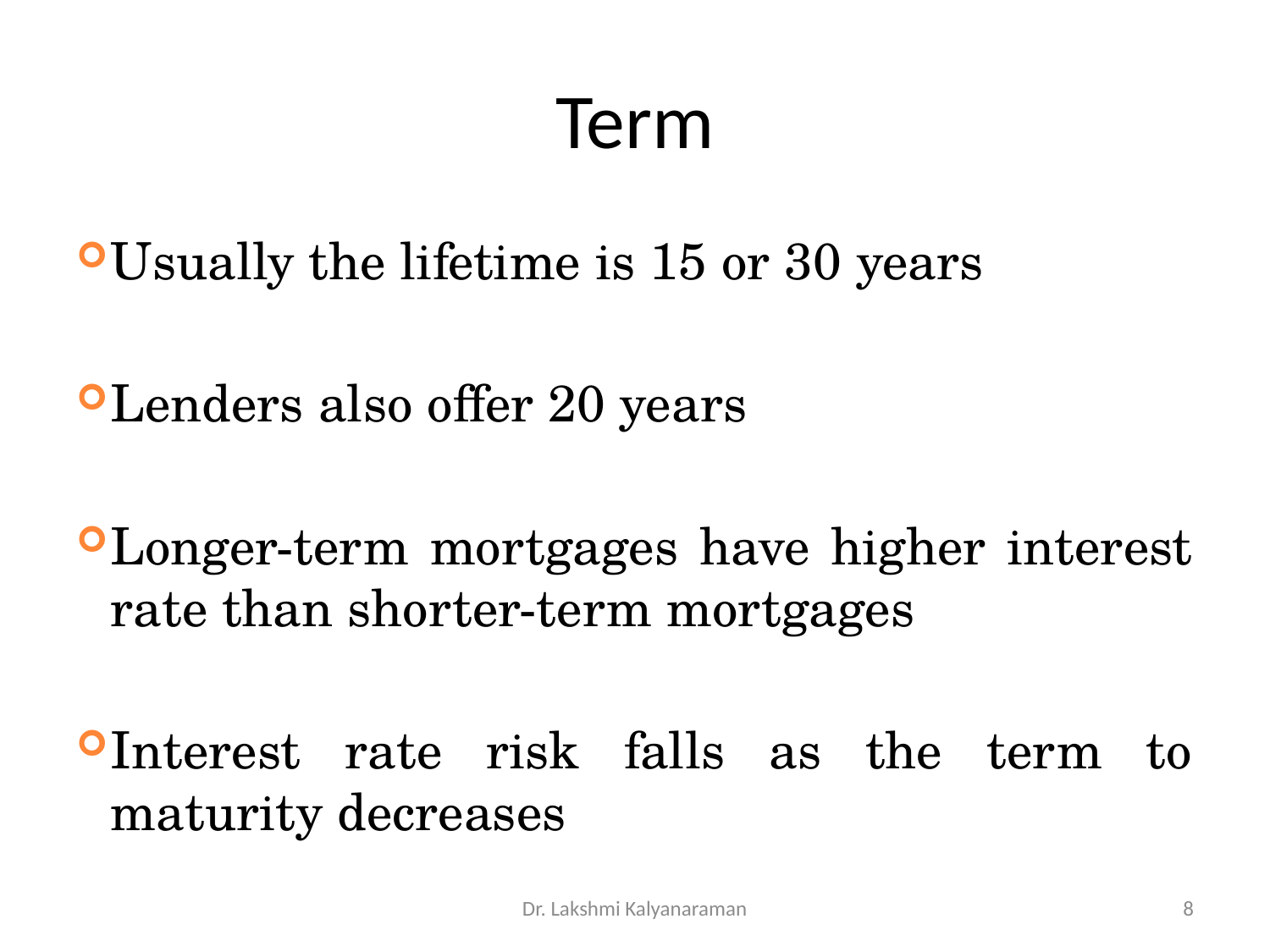

# Term
Usually the lifetime is 15 or 30 years

Lenders also offer 20 years

Longer-term mortgages have higher interest rate than shorter-term mortgages

Interest rate risk falls as the term to maturity decreases

Dr. Lakshmi Kalyanaraman
8